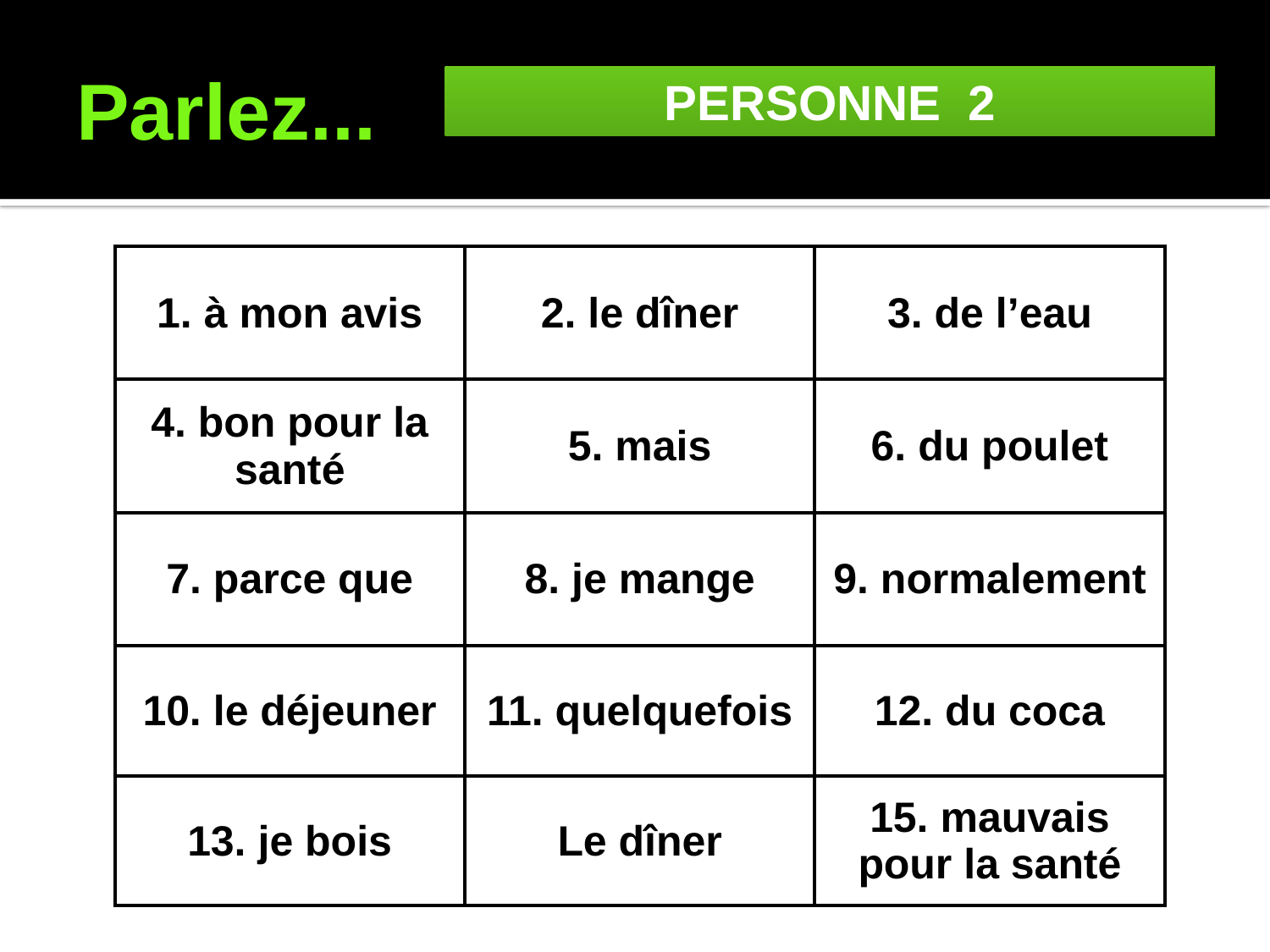

# Parlez...
PERSONNE  2
| 1. à mon avis | 2. le dîner | 3. de l’eau |
| --- | --- | --- |
| 4. bon pour la santé | 5. mais | 6. du poulet |
| 7. parce que | 8. je mange | 9. normalement |
| 10. le déjeuner | 11. quelquefois | 12. du coca |
| 13. je bois | Le dîner | 15. mauvais pour la santé |